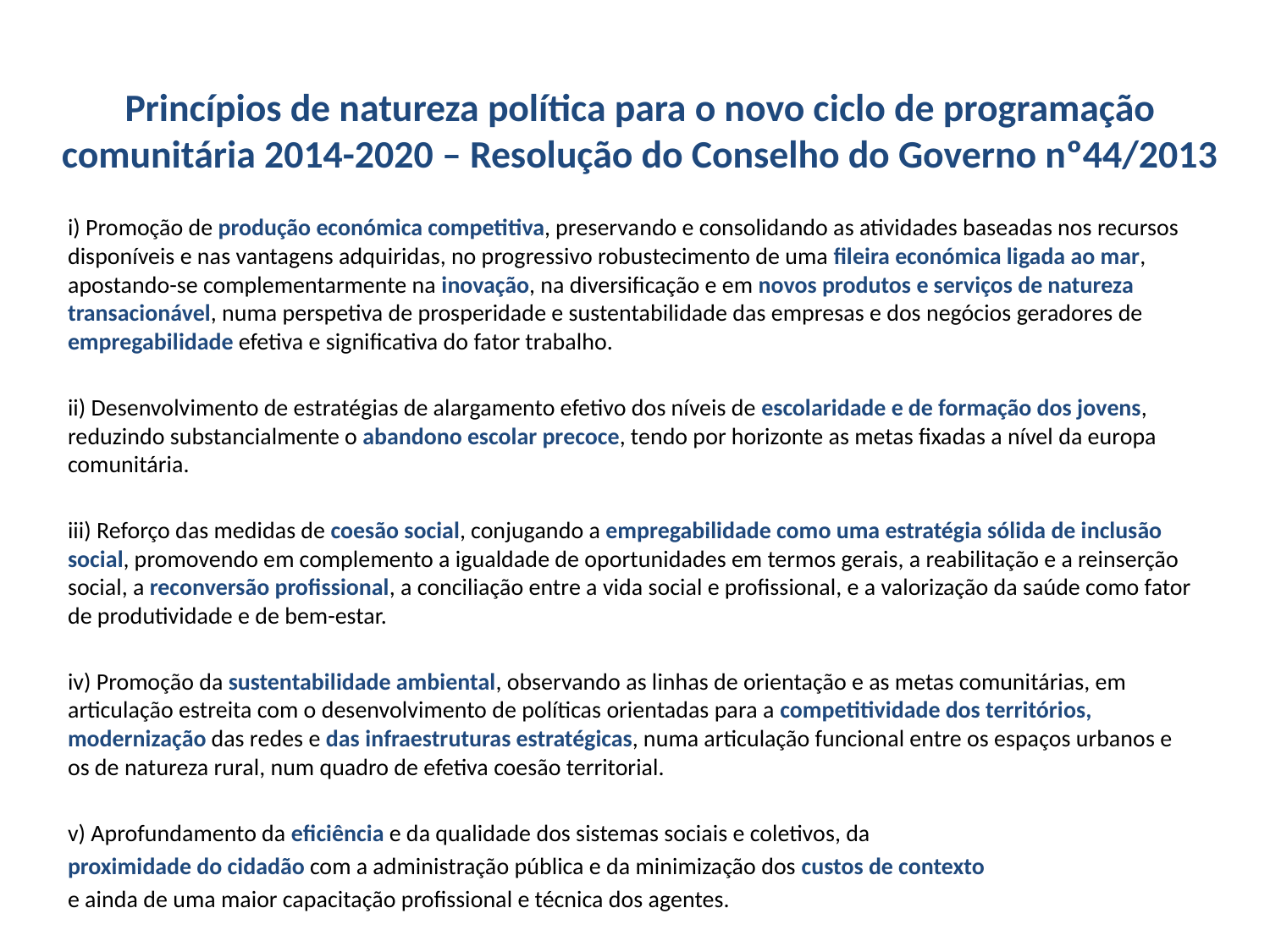

Princípios de natureza política para o novo ciclo de programação
comunitária 2014-2020 – Resolução do Conselho do Governo nº44/2013
i) Promoção de produção económica competitiva, preservando e consolidando as atividades baseadas nos recursos disponíveis e nas vantagens adquiridas, no progressivo robustecimento de uma fileira económica ligada ao mar, apostando-se complementarmente na inovação, na diversificação e em novos produtos e serviços de natureza transacionável, numa perspetiva de prosperidade e sustentabilidade das empresas e dos negócios geradores de empregabilidade efetiva e significativa do fator trabalho.

ii) Desenvolvimento de estratégias de alargamento efetivo dos níveis de escolaridade e de formação dos jovens, reduzindo substancialmente o abandono escolar precoce, tendo por horizonte as metas fixadas a nível da europa comunitária.

iii) Reforço das medidas de coesão social, conjugando a empregabilidade como uma estratégia sólida de inclusão social, promovendo em complemento a igualdade de oportunidades em termos gerais, a reabilitação e a reinserção social, a reconversão profissional, a conciliação entre a vida social e profissional, e a valorização da saúde como fator de produtividade e de bem-estar.

iv) Promoção da sustentabilidade ambiental, observando as linhas de orientação e as metas comunitárias, em articulação estreita com o desenvolvimento de políticas orientadas para a competitividade dos territórios, modernização das redes e das infraestruturas estratégicas, numa articulação funcional entre os espaços urbanos e os de natureza rural, num quadro de efetiva coesão territorial.

v) Aprofundamento da eficiência e da qualidade dos sistemas sociais e coletivos, da
proximidade do cidadão com a administração pública e da minimização dos custos de contexto
e ainda de uma maior capacitação profissional e técnica dos agentes.